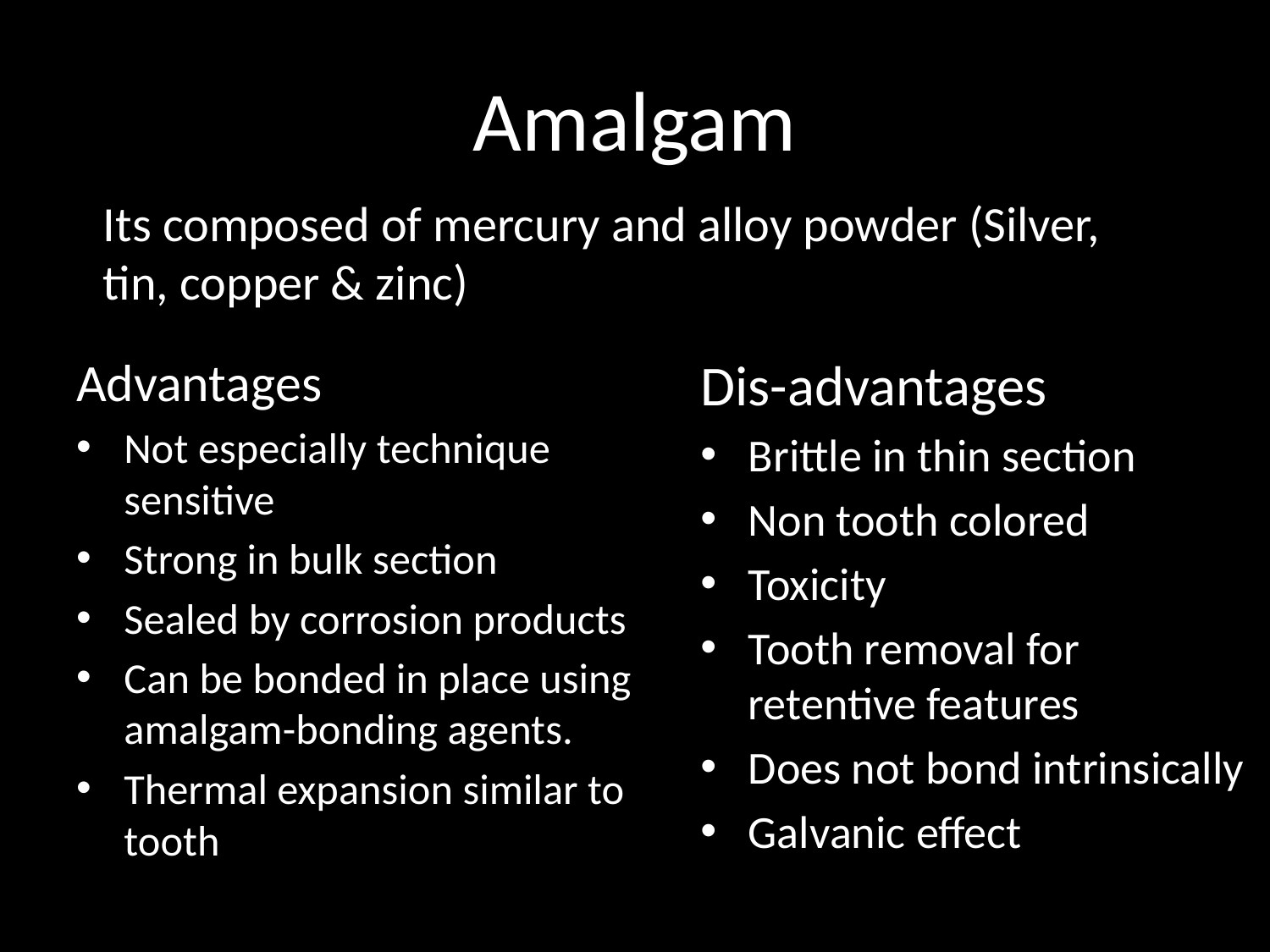

# Amalgam
Its composed of mercury and alloy powder (Silver,
tin, copper & zinc)
Advantages
Not especially technique sensitive
Strong in bulk section
Sealed by corrosion products
Can be bonded in place using amalgam-bonding agents.
Thermal expansion similar to tooth

Dis-advantages
Brittle in thin section
Non tooth colored
Toxicity
Tooth removal for retentive features
Does not bond intrinsically
Galvanic effect